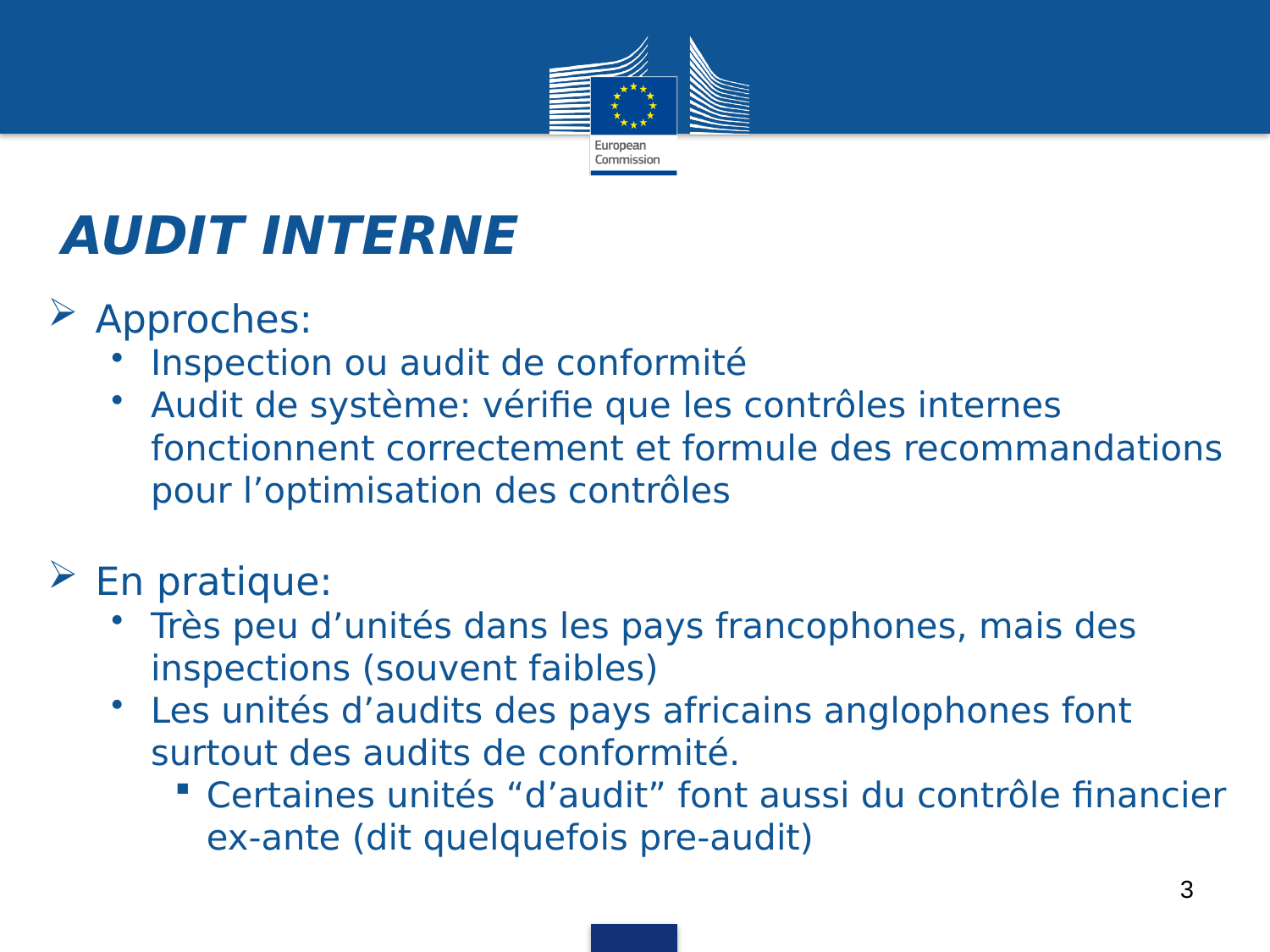

# AUDIT INTERNE
Approches:
Inspection ou audit de conformité
Audit de système: vérifie que les contrôles internes fonctionnent correctement et formule des recommandations pour l’optimisation des contrôles

En pratique:
Très peu d’unités dans les pays francophones, mais des inspections (souvent faibles)
Les unités d’audits des pays africains anglophones font surtout des audits de conformité.
Certaines unités “d’audit” font aussi du contrôle financier ex-ante (dit quelquefois pre-audit)

3